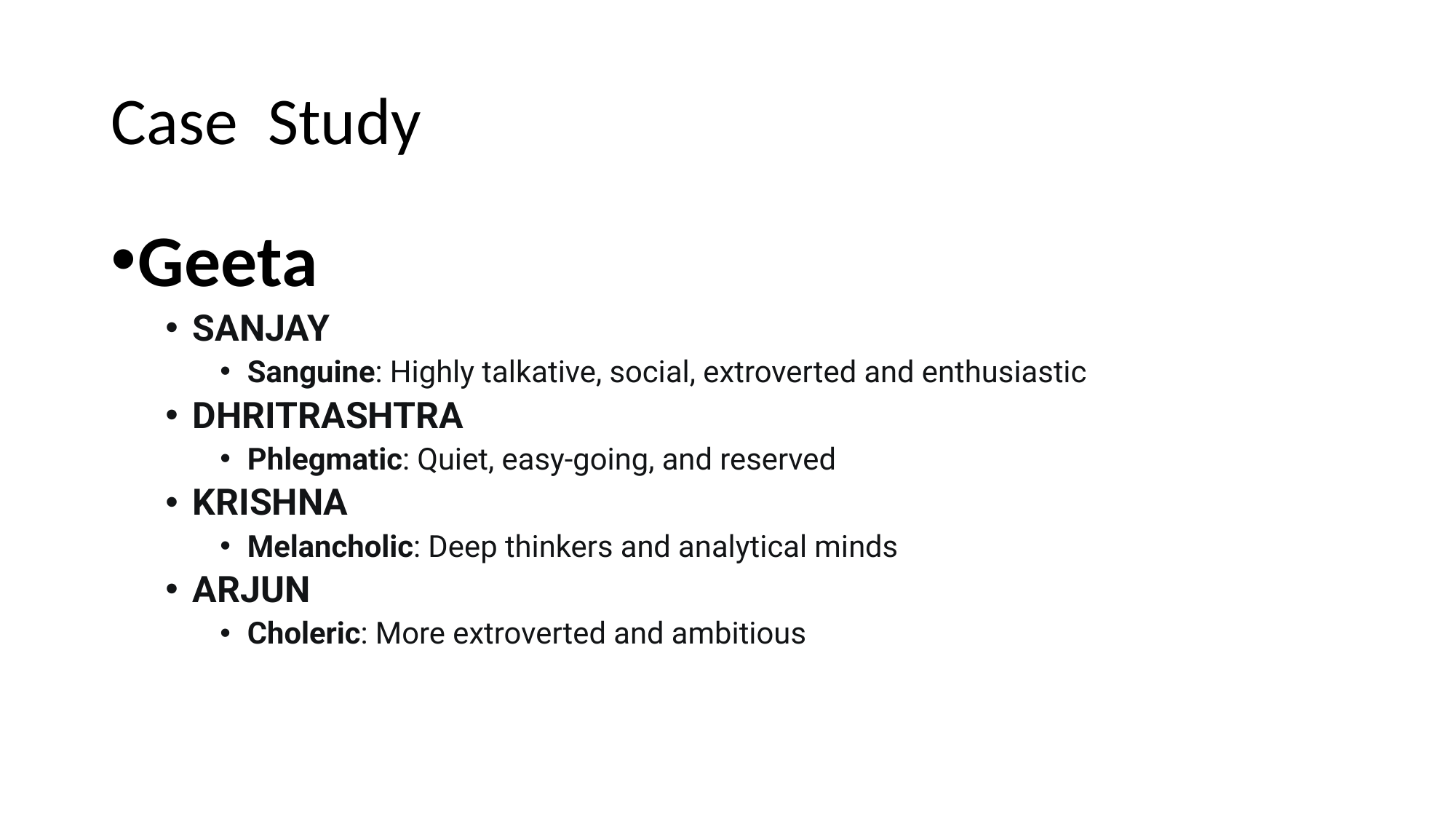

# Case  Study
Geeta
SANJAY
Sanguine: Highly talkative, social, extroverted and enthusiastic
DHRITRASHTRA
Phlegmatic: Quiet, easy-going, and reserved
KRISHNA
Melancholic: Deep thinkers and analytical minds
ARJUN
Choleric: More extroverted and ambitious